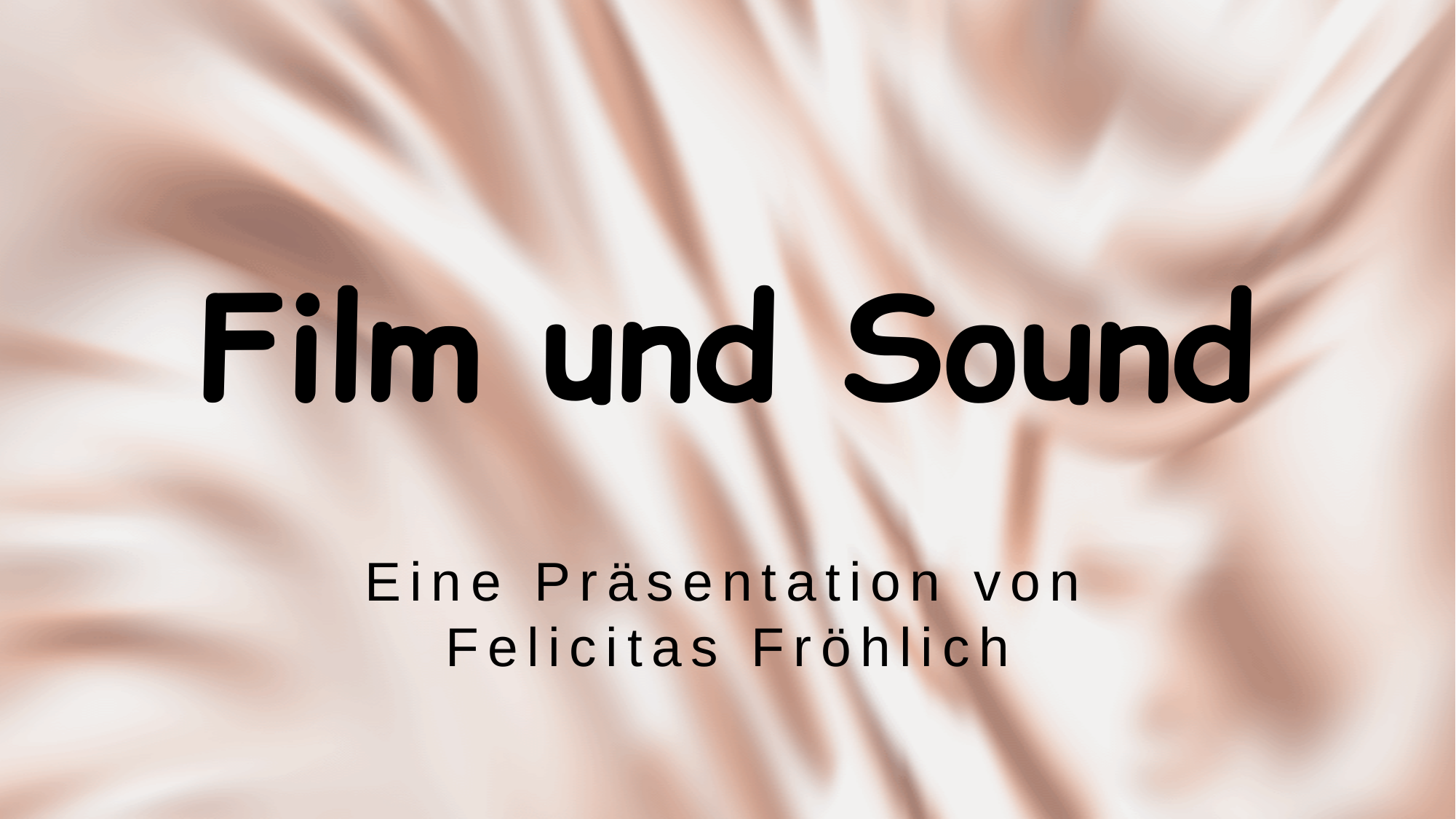

# Film und Sound
Eine Präsentation von
Felicitas Fröhlich